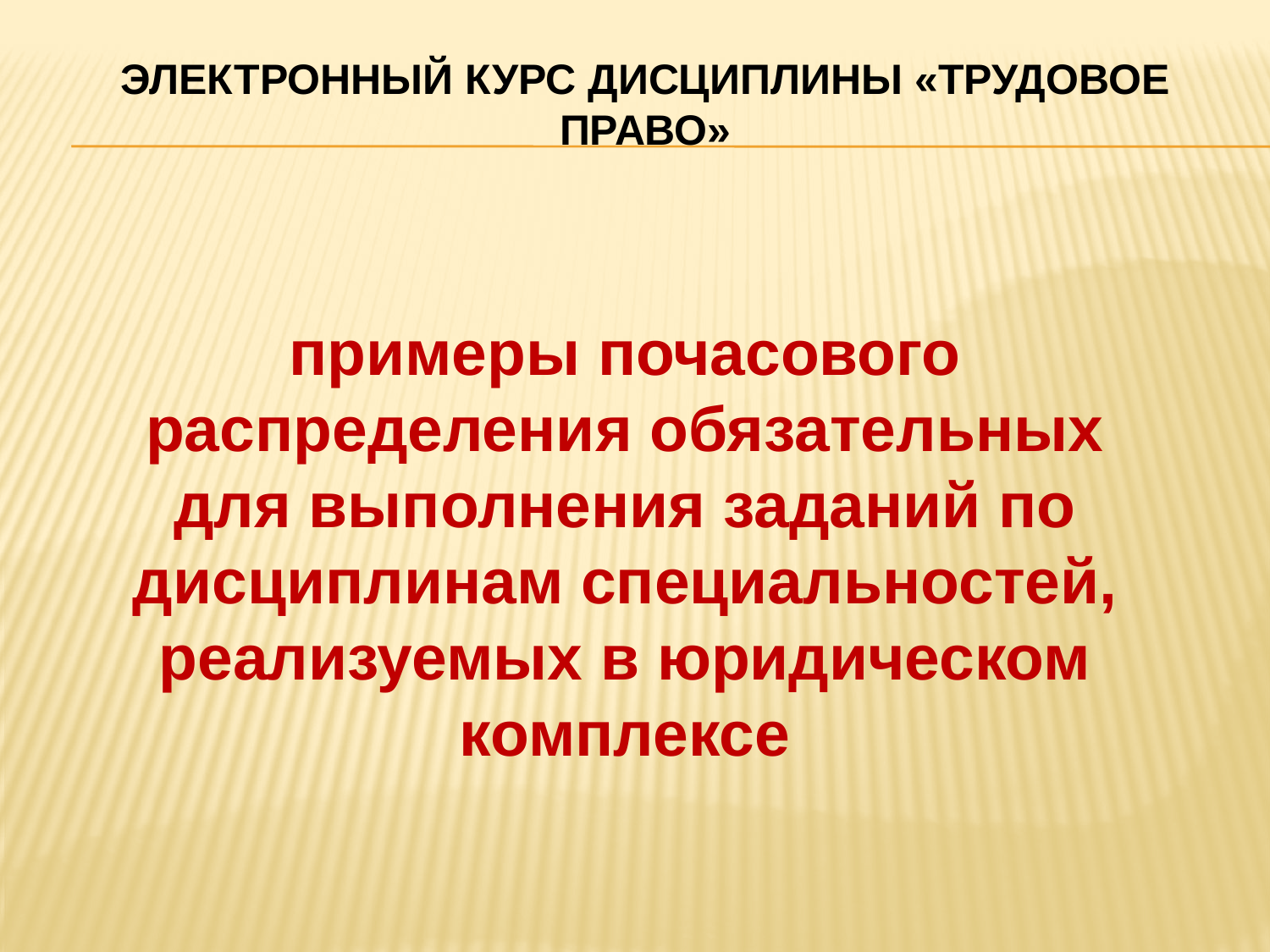

ЭЛЕКТРОННЫЙ КУРС ДИСЦИПЛИНЫ «ТРУДОВОЕ ПРАВО»
примеры почасового распределения обязательных для выполнения заданий по дисциплинам специальностей, реализуемых в юридическом комплексе